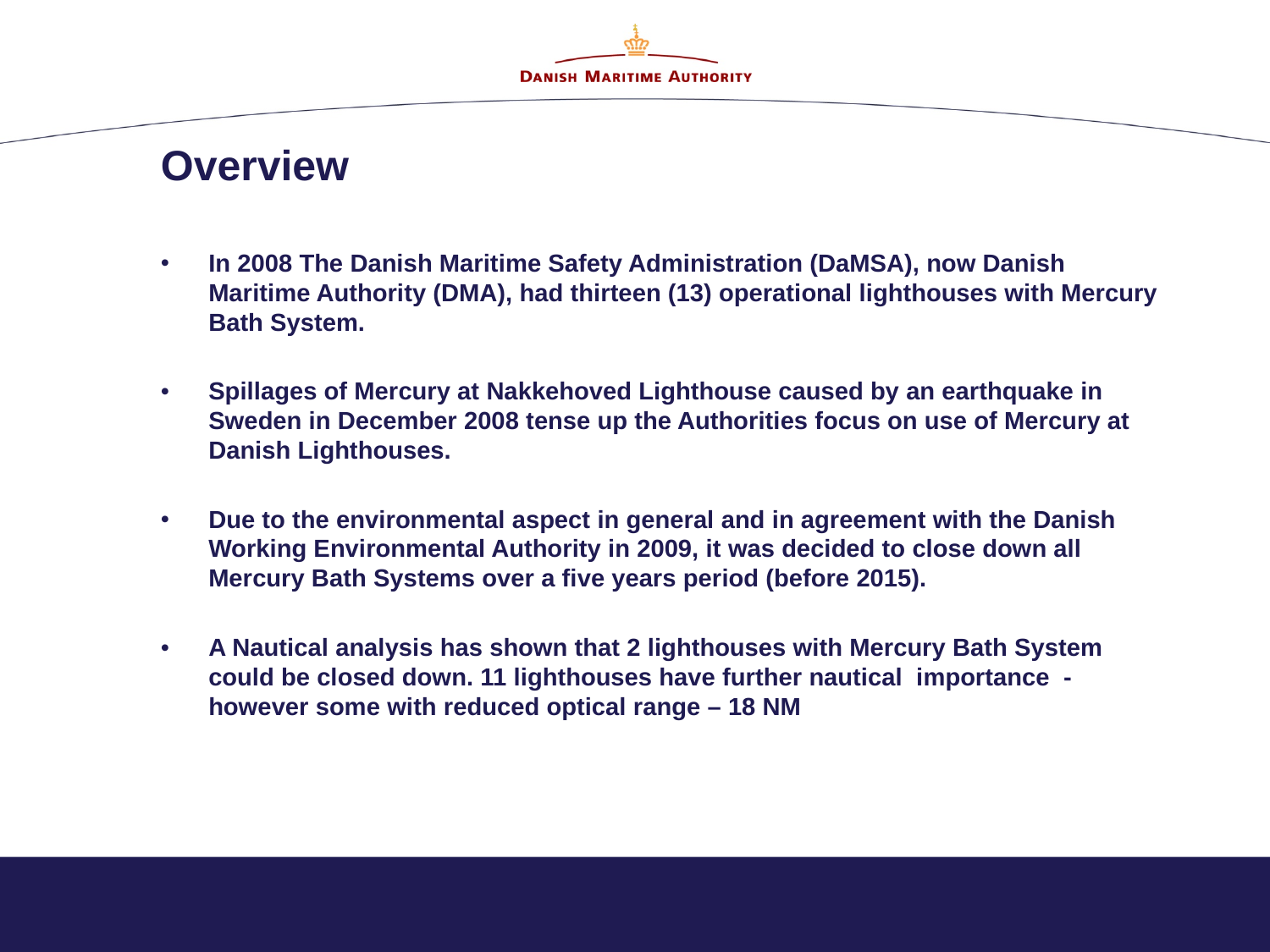

# Overview
In 2008 The Danish Maritime Safety Administration (DaMSA), now Danish Maritime Authority (DMA), had thirteen (13) operational lighthouses with Mercury Bath System.

Spillages of Mercury at Nakkehoved Lighthouse caused by an earthquake in Sweden in December 2008 tense up the Authorities focus on use of Mercury at Danish Lighthouses.

Due to the environmental aspect in general and in agreement with the Danish Working Environmental Authority in 2009, it was decided to close down all Mercury Bath Systems over a five years period (before 2015).

A Nautical analysis has shown that 2 lighthouses with Mercury Bath System could be closed down. 11 lighthouses have further nautical  importance  -  however some with reduced optical range – 18 NM